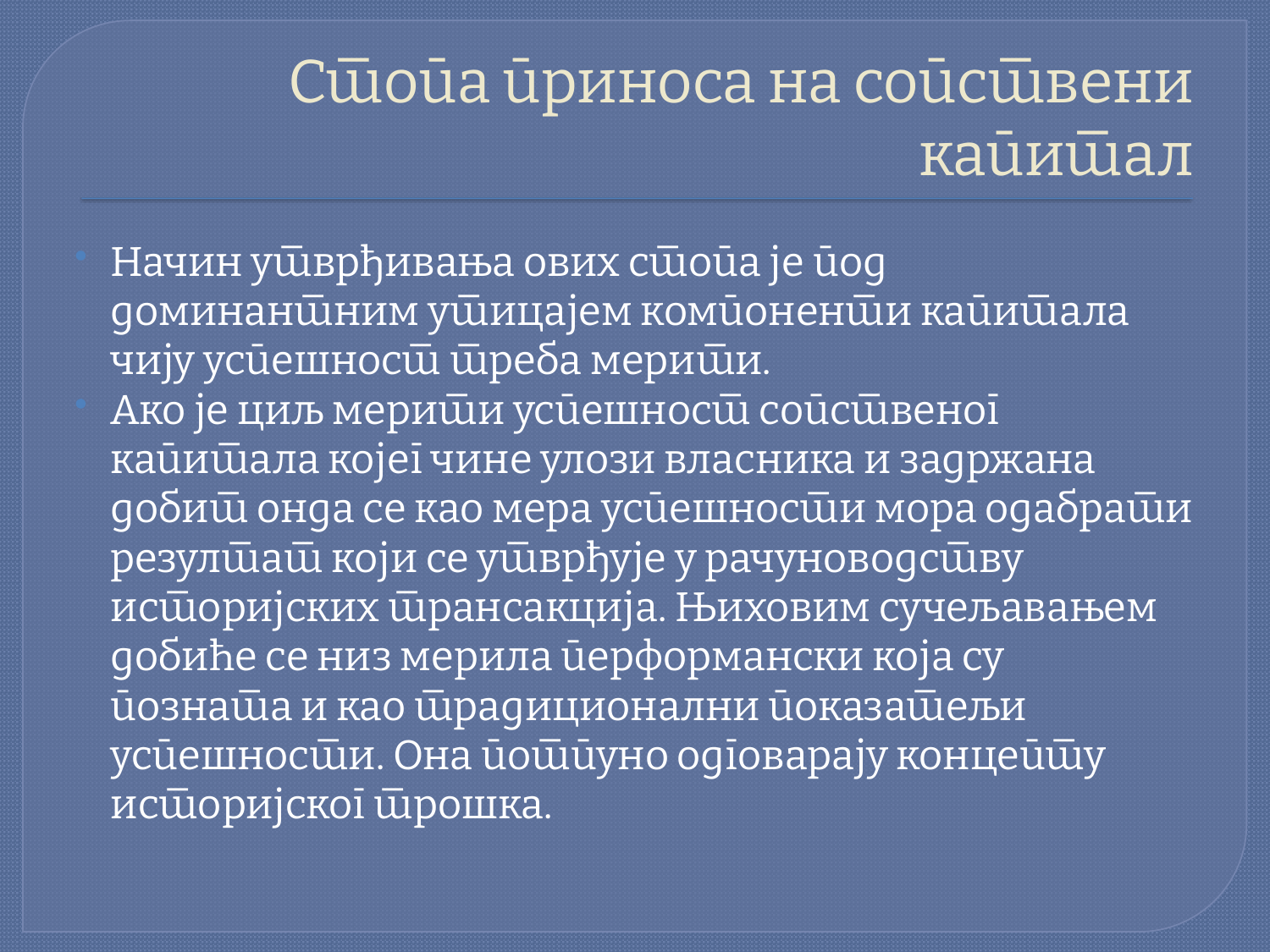

# Стопа приноса на сопствени капитал
Начин утврђивања ових стопа је под доминантним утицајем компоненти капитала чију успешност треба мерити.
Ако је циљ мерити успешност сопственог капитала којег чине улози власника и задржана добит онда се као мера успешности мора одабрати резултат који се утврђује у рачуноводству историјских трансакција. Њиховим сучељавањем добиће се низ мерила перформански која су позната и као традиционални показатељи успешности. Она потпуно одговарају концепту историјског трошка.